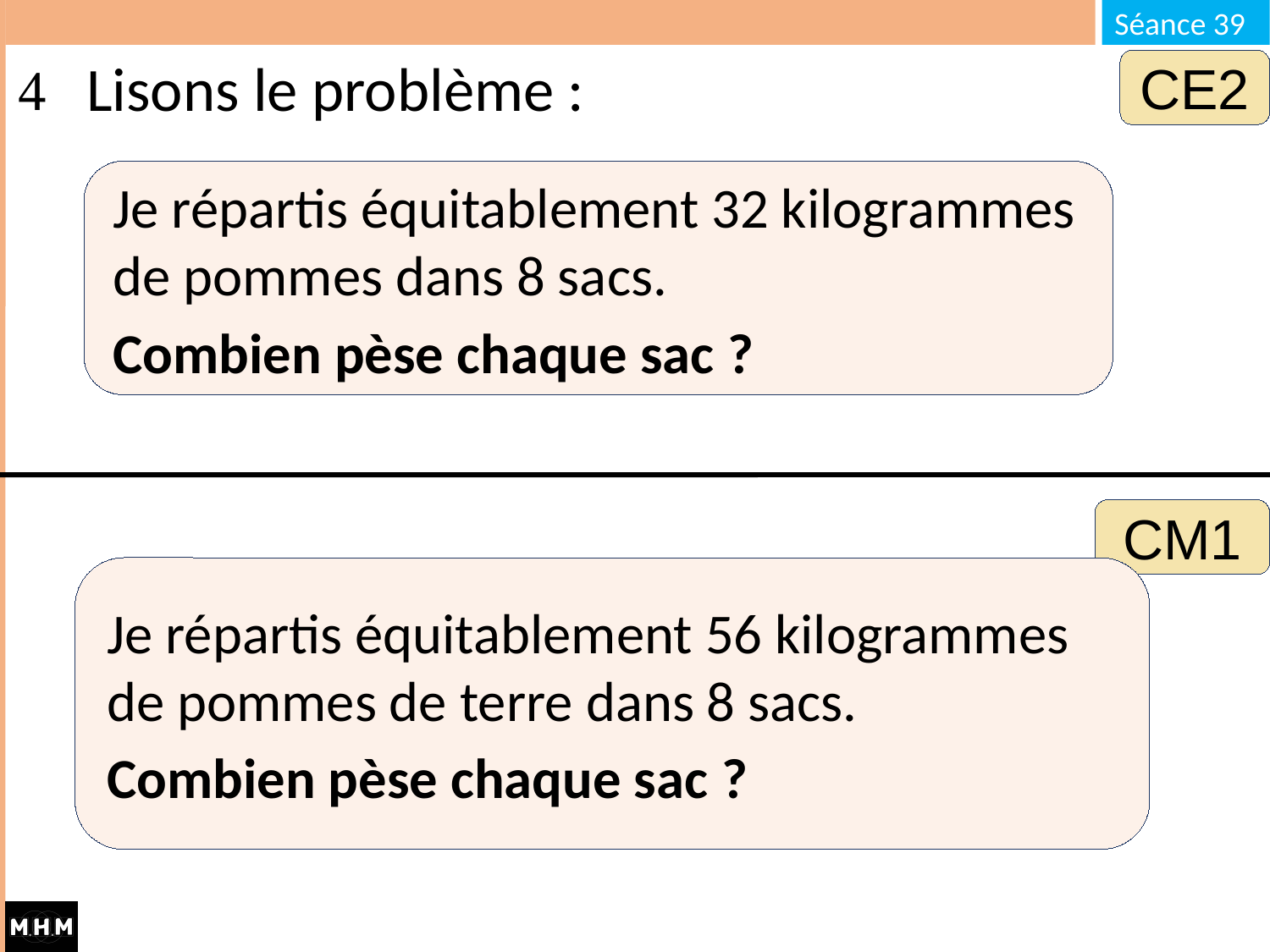

# Lisons le problème :
CE2
Je répartis équitablement 32 kilogrammes de pommes dans 8 sacs.
Combien pèse chaque sac ?

CM1
Je répartis équitablement 56 kilogrammes de pommes de terre dans 8 sacs.
Combien pèse chaque sac ?